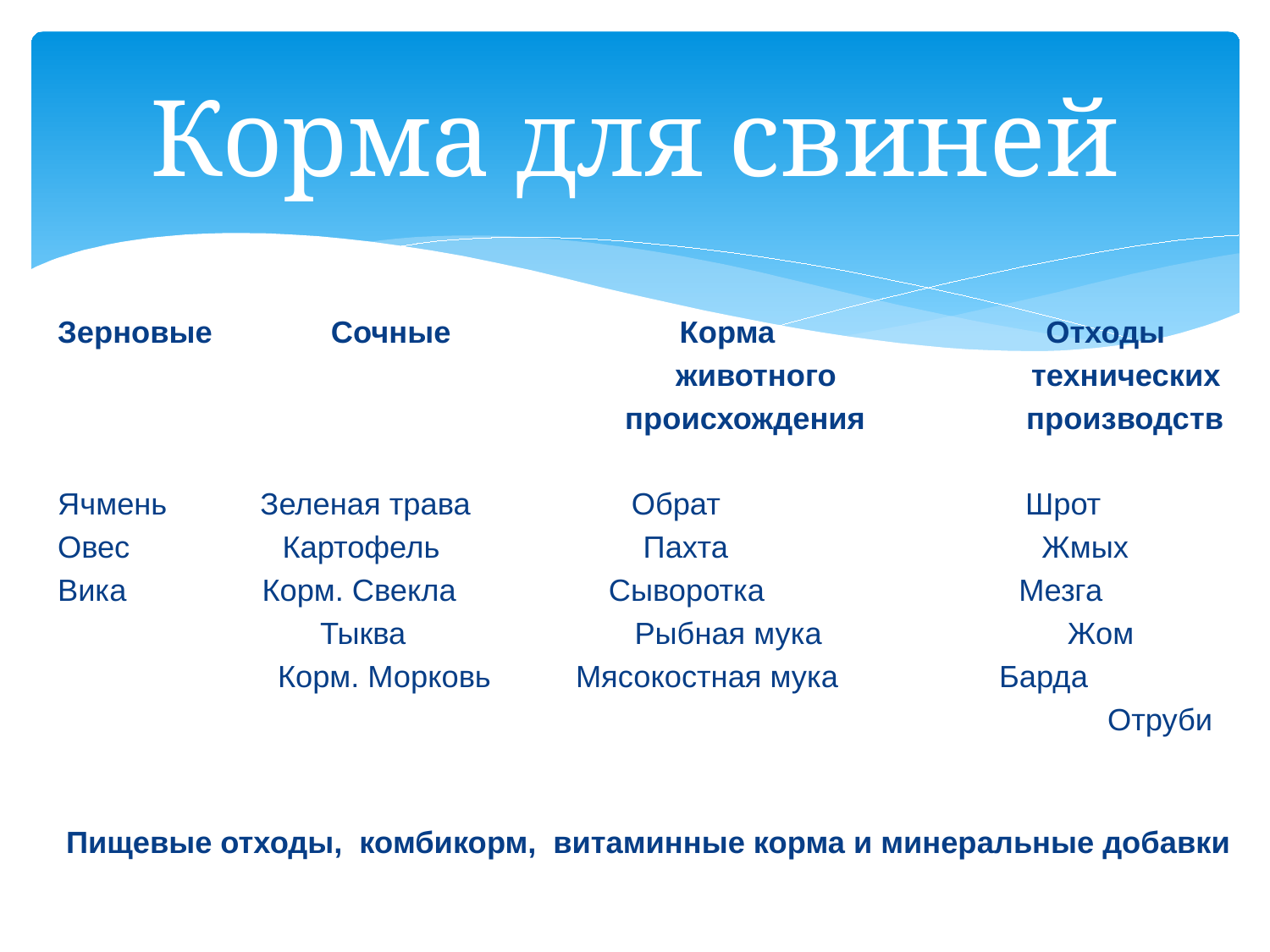

# Корма для свиней
Зерновые              Сочные                           Корма                                Отходы
                                                                         животного                       технических
                                                                   происхождения                   производств

Ячмень           Зеленая трава                   Обрат                                    Шрот
Овес                  Картофель                        Пахта                                     Жмых
Вика                Корм. Свекла                  Сыворотка                              Мезга
                               Тыква                           Рыбная мука                             Жом
                          Корм. Морковь          Мясокостная мука                   Барда
                                                                                                                            Отруби

 Пищевые отходы,  комбикорм,  витаминные корма и минеральные добавки